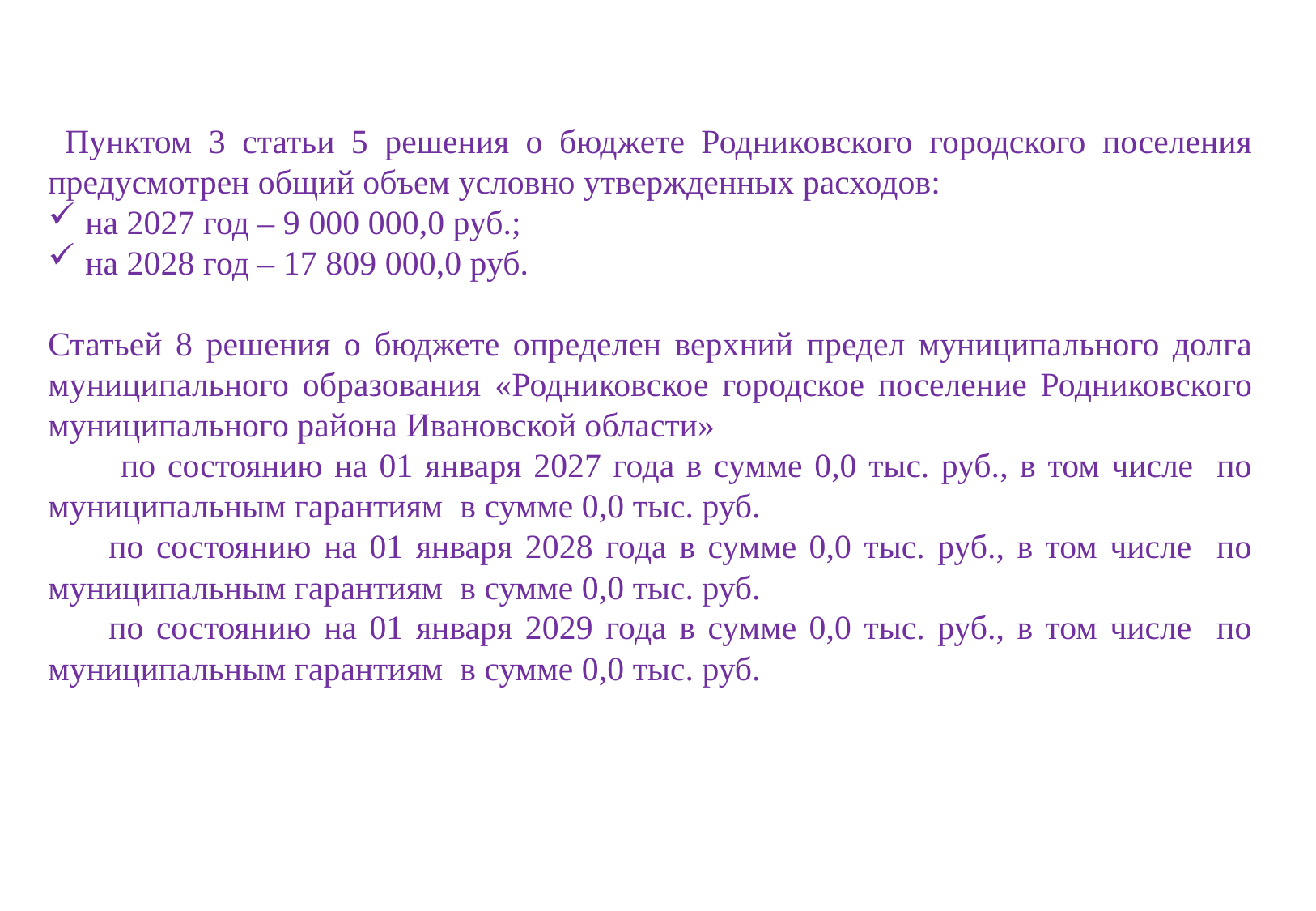

Пунктом 3 статьи 5 решения о бюджете Родниковского городского поселения предусмотрен общий объем условно утвержденных расходов:
 на 2027 год – 9 000 000,0 руб.;
 на 2028 год – 17 809 000,0 руб.

Статьей 8 решения о бюджете определен верхний предел муниципального долга муниципального образования «Родниковское городское поселение Родниковского муниципального района Ивановской области»
	 по состоянию на 01 января 2027 года в сумме 0,0 тыс. руб., в том числе  по муниципальным гарантиям  в сумме 0,0 тыс. руб.
	по состоянию на 01 января 2028 года в сумме 0,0 тыс. руб., в том числе  по муниципальным гарантиям  в сумме 0,0 тыс. руб.
	по состоянию на 01 января 2029 года в сумме 0,0 тыс. руб., в том числе  по муниципальным гарантиям  в сумме 0,0 тыс. руб.